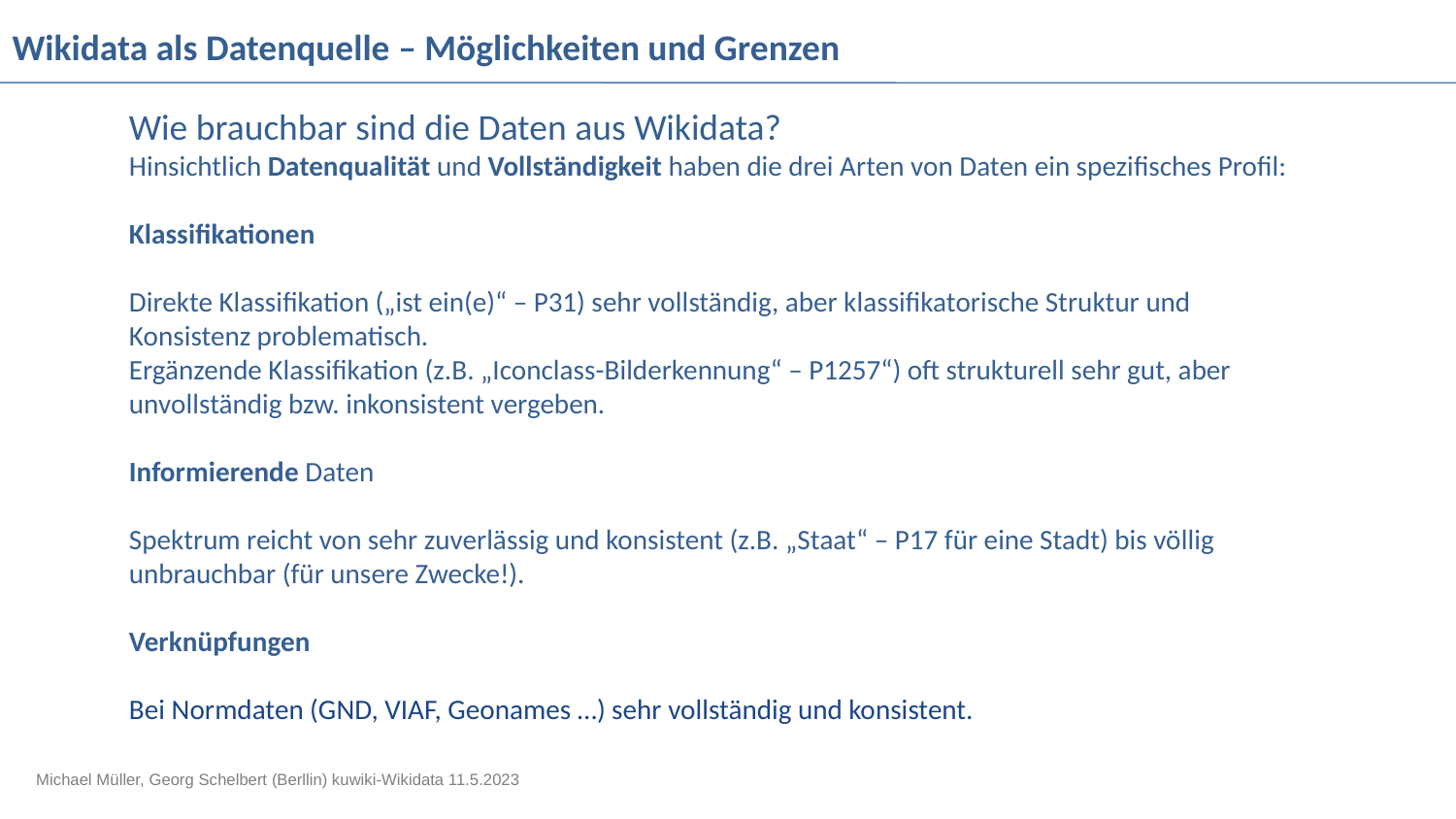

# Wikidata als Datenquelle – Möglichkeiten und Grenzen
Wie brauchbar sind die Daten aus Wikidata?
Hinsichtlich Datenqualität und Vollständigkeit haben die drei Arten von Daten ein spezifisches Profil:

Klassifikationen

Direkte Klassifikation („ist ein(e)“ – P31) sehr vollständig, aber klassifikatorische Struktur und Konsistenz problematisch.
Ergänzende Klassifikation (z.B. „Iconclass-Bilderkennung“ – P1257“) oft strukturell sehr gut, aber unvollständig bzw. inkonsistent vergeben.

Informierende Daten

Spektrum reicht von sehr zuverlässig und konsistent (z.B. „Staat“ – P17 für eine Stadt) bis völlig unbrauchbar (für unsere Zwecke!).

Verknüpfungen

Bei Normdaten (GND, VIAF, Geonames …) sehr vollständig und konsistent.